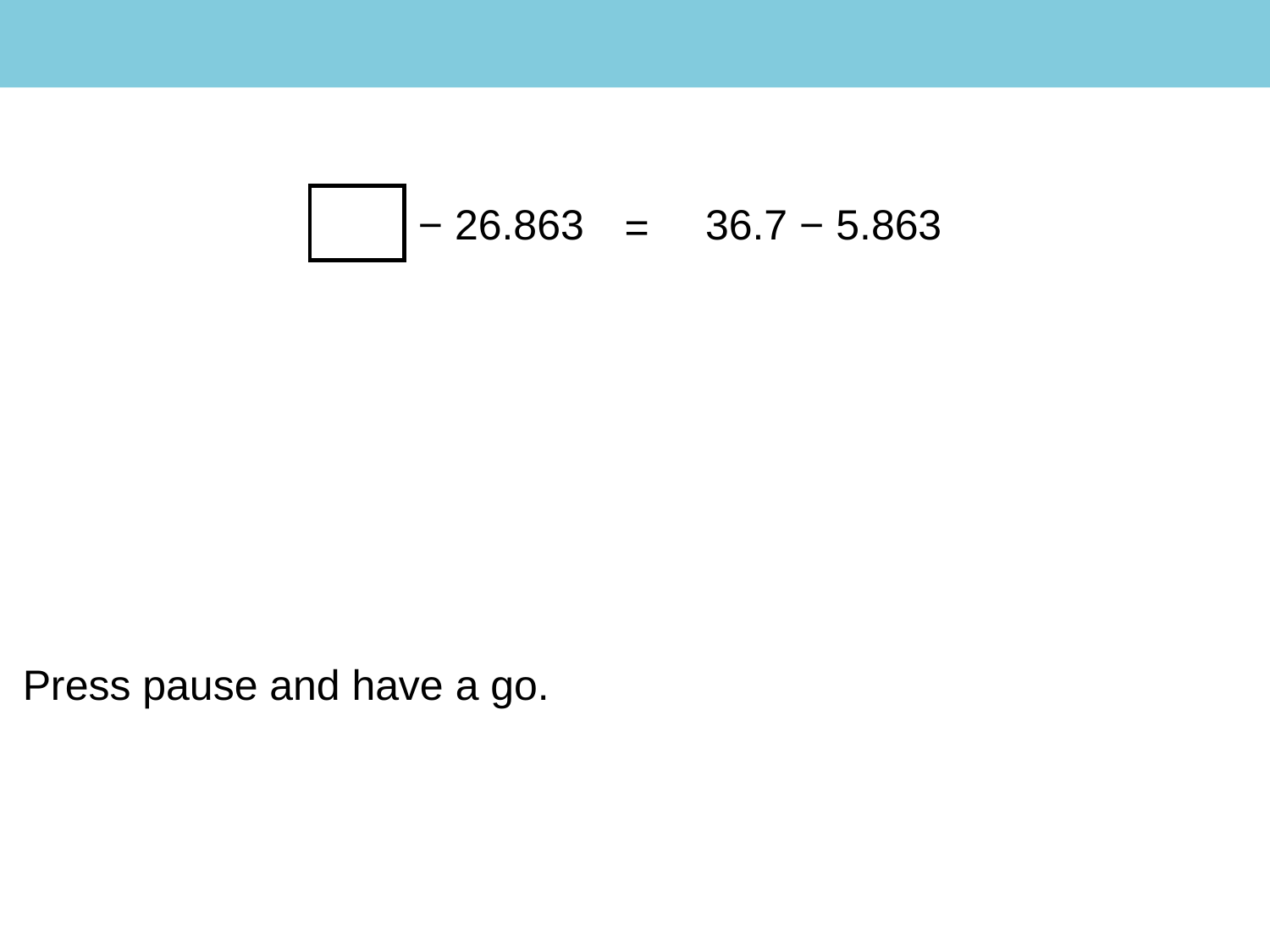

− 26.863
36.7 − 5.863
=
Press pause and have a go.